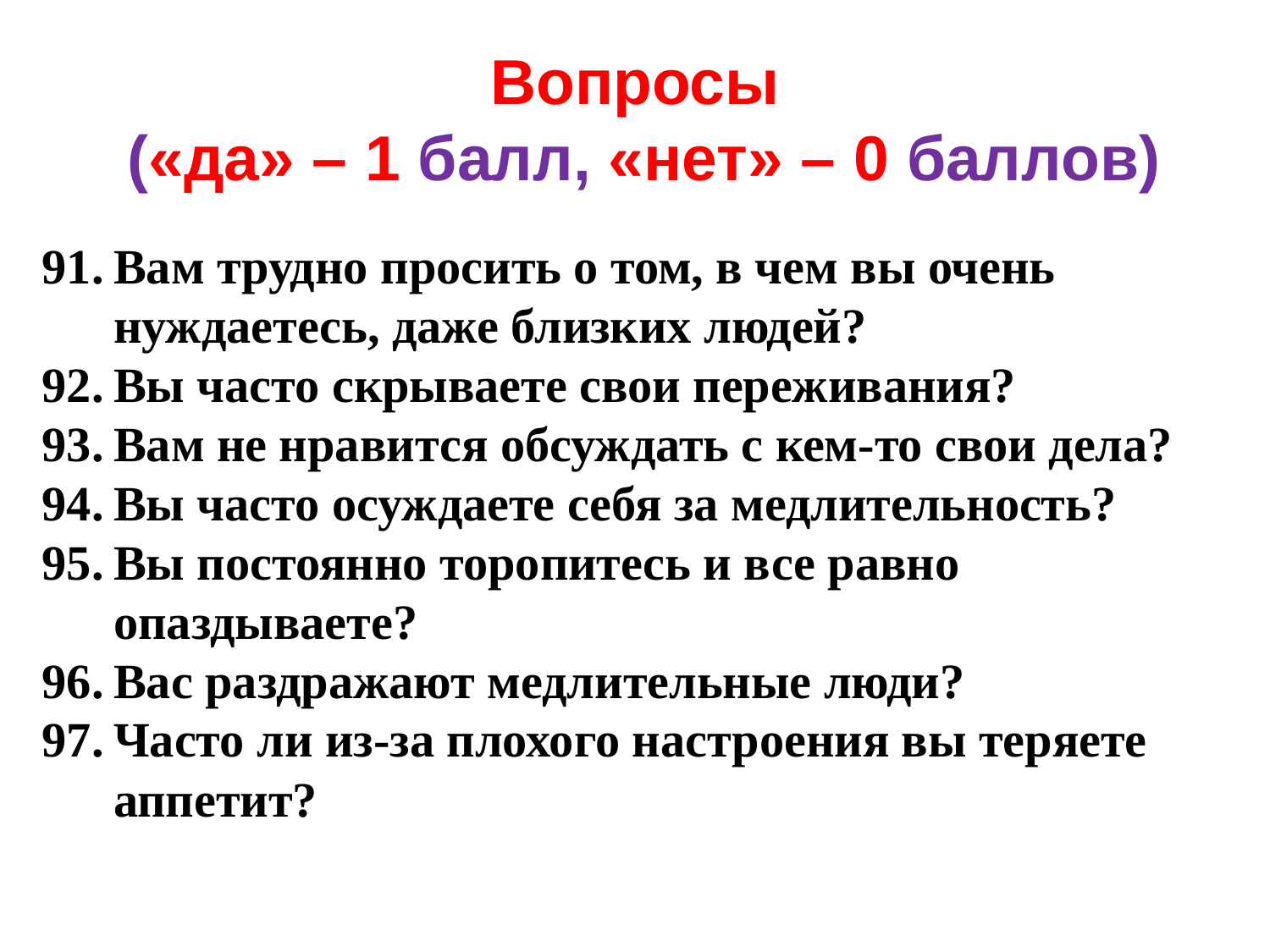

# Вопросы («да» – 1 балл, «нет» – 0 баллов)
Вам трудно просить о том, в чем вы очень нуждаетесь, даже близких людей?
Вы часто скрываете свои переживания?
Вам не нравится обсуждать с кем-то свои дела?
Вы часто осуждаете себя за медлительность?
Вы постоянно торопитесь и все равно опаздываете?
Вас раздражают медлительные люди?
Часто ли из-за плохого настроения вы теряете аппетит?